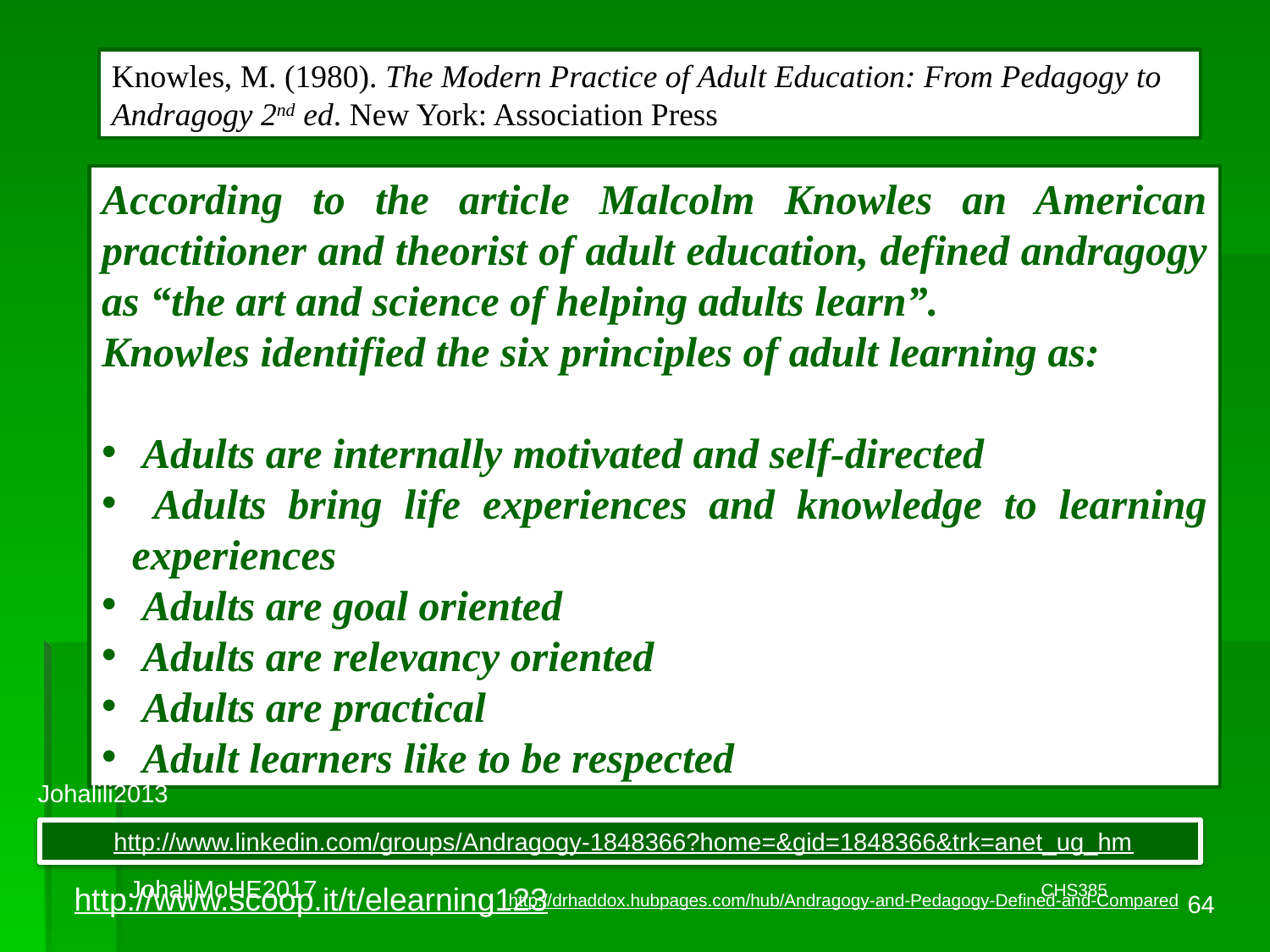

Knowles, M. (1980). The Modern Practice of Adult Education: From Pedagogy to Andragogy 2nd ed. New York: Association Press
According to the article Malcolm Knowles an American practitioner and theorist of adult education, defined andragogy as “the art and science of helping adults learn”.
Knowles identified the six principles of adult learning as:

 Adults are internally motivated and self-directed
 Adults bring life experiences and knowledge to learning experiences
 Adults are goal oriented
 Adults are relevancy oriented
 Adults are practical
 Adult learners like to be respected
http://tomwhitby.wordpress.com/2013/05/03/pedagogy-vs-andragog
 Johalili2013
http://www.linkedin.com/groups/Andragogy-1848366?home=&gid=1848366&trk=anet_ug_hm
JohaliMoHE2017
http://www.scoop.it/t/elearning123
CHS385
http://drhaddox.hubpages.com/hub/Andragogy-and-Pedagogy-Defined-and-Compared
64